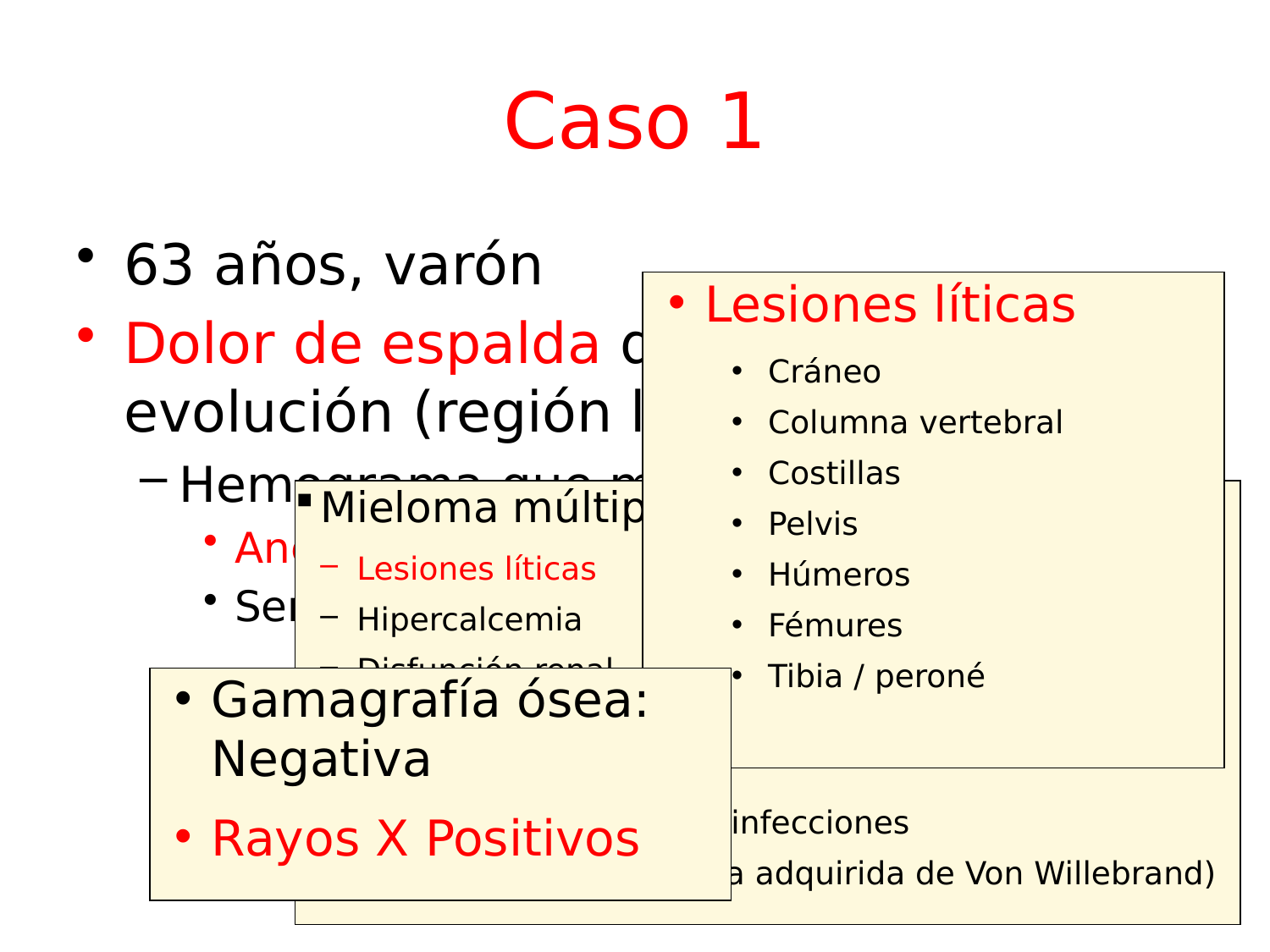

# Caso 1
63 años, varón
Dolor de espalda de 3 meses de evolución (región lumbar)
Hemograma que muestra:
Anemia normocítica
Serie blanca y plaquetas normal
Lesiones líticas
Cráneo
Columna vertebral
Costillas
Pelvis
Húmeros
Fémures
Tibia / peroné
Mieloma múltiple
Lesiones líticas
Hipercalcemia
Disfunción renal
Anemia
Más sofisticadas
Susceptibilidad a las infecciones
Sangrado (Deficiencia adquirida de Von Willebrand)

Gamagrafía ósea: Negativa
Rayos X Positivos